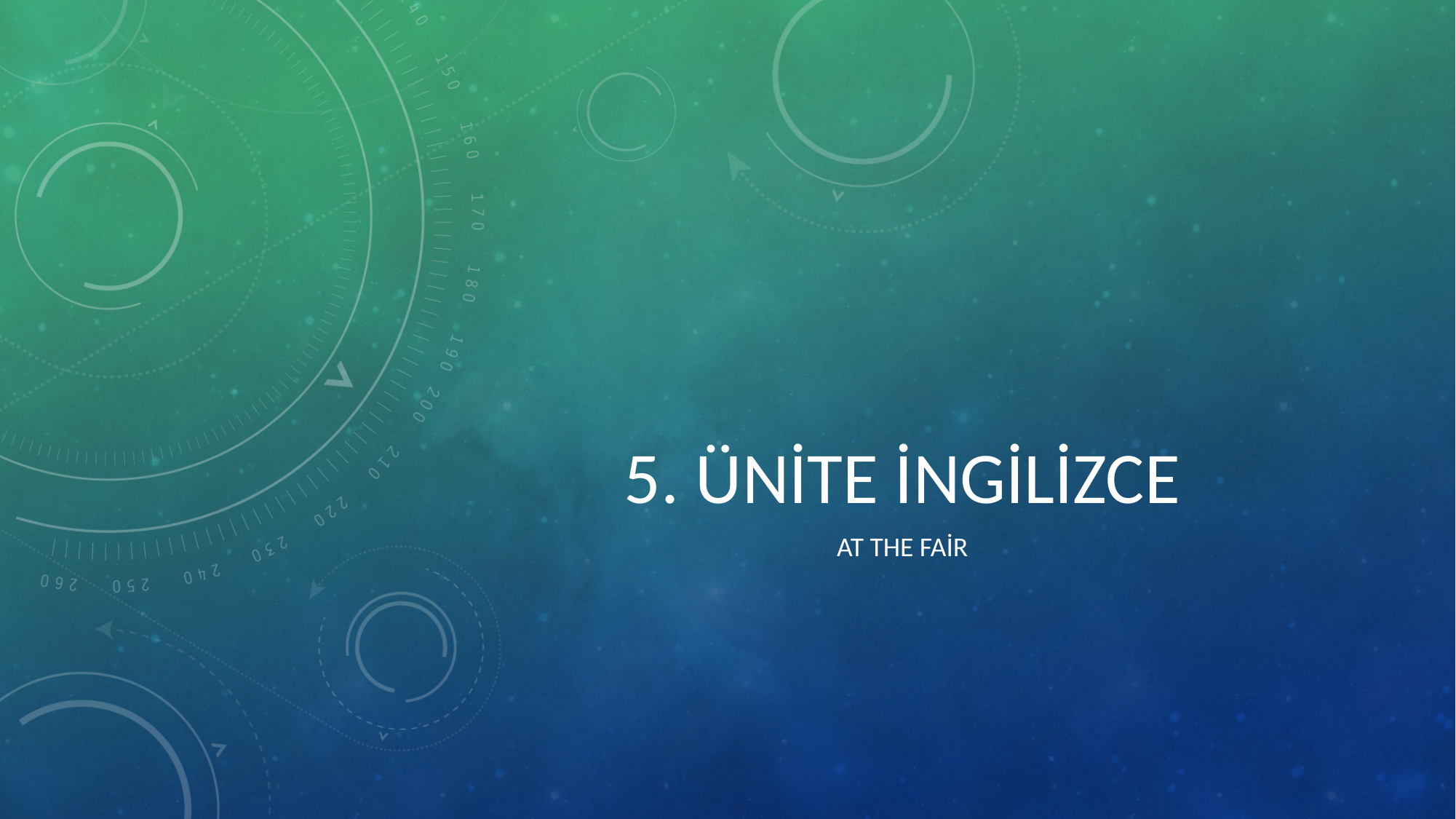

# 5. Ünite ingilizce
At the fair